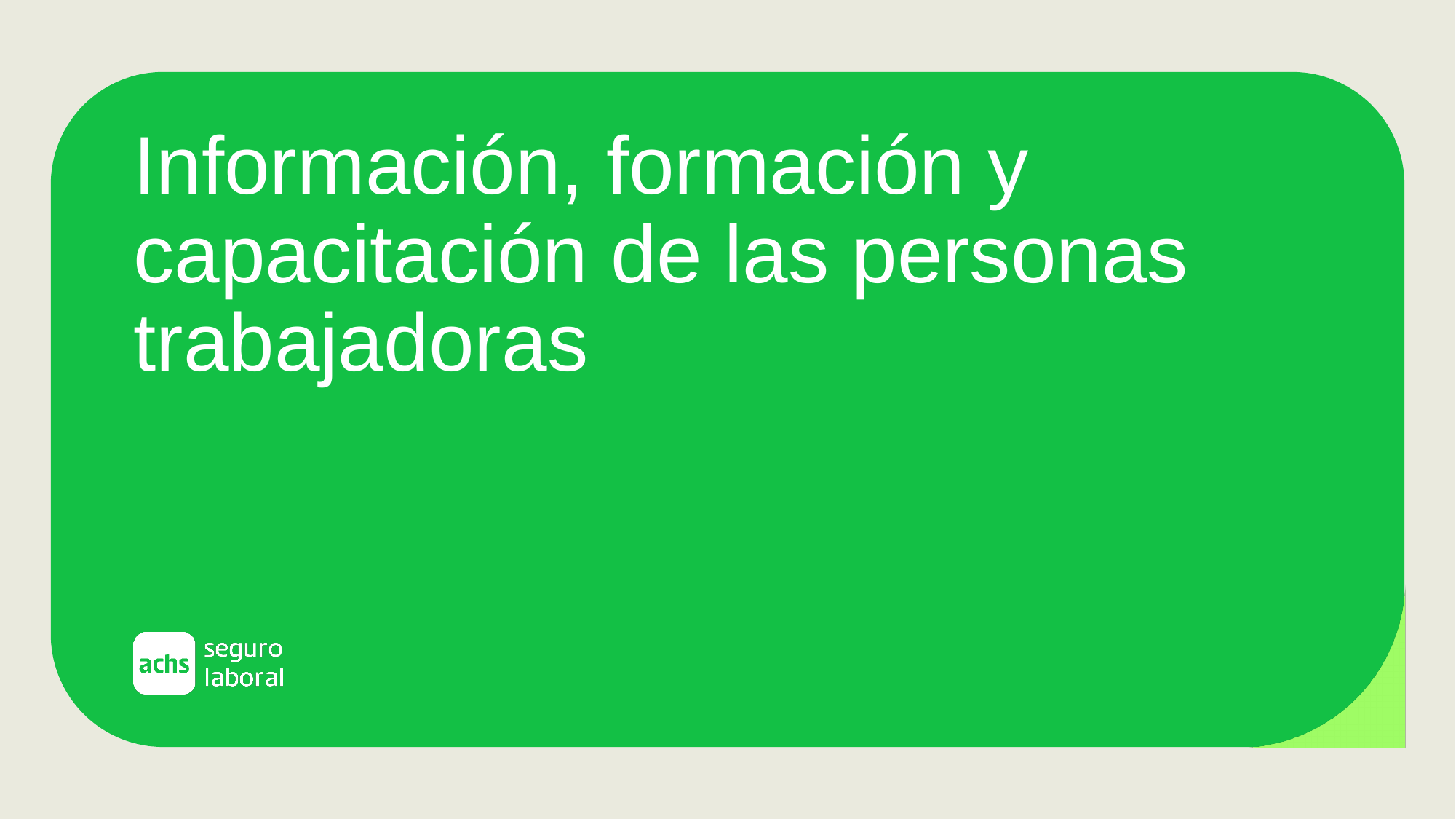

Información, formación y capacitación de las personas trabajadoras